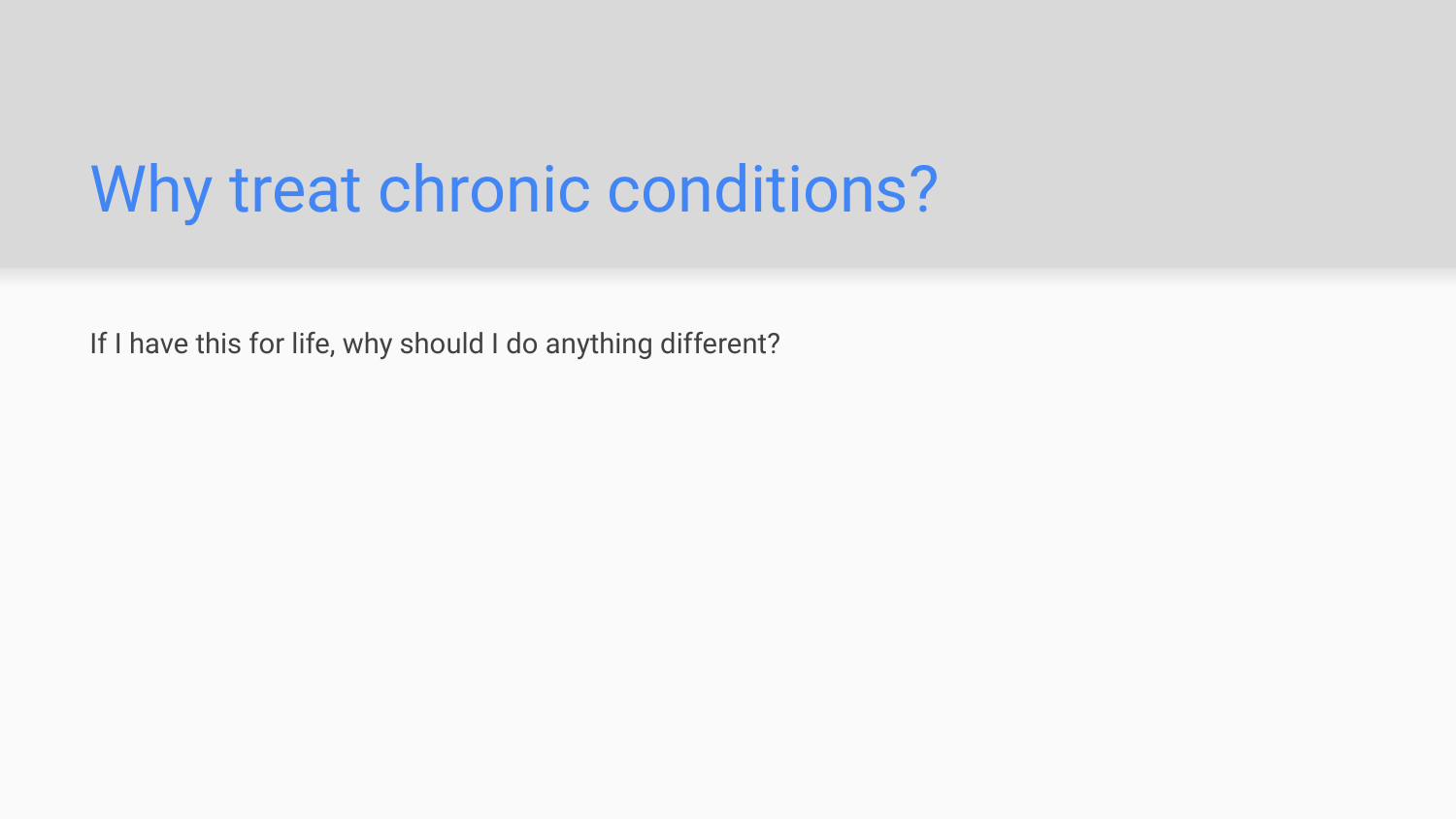

# Why treat chronic conditions?
If I have this for life, why should I do anything different?